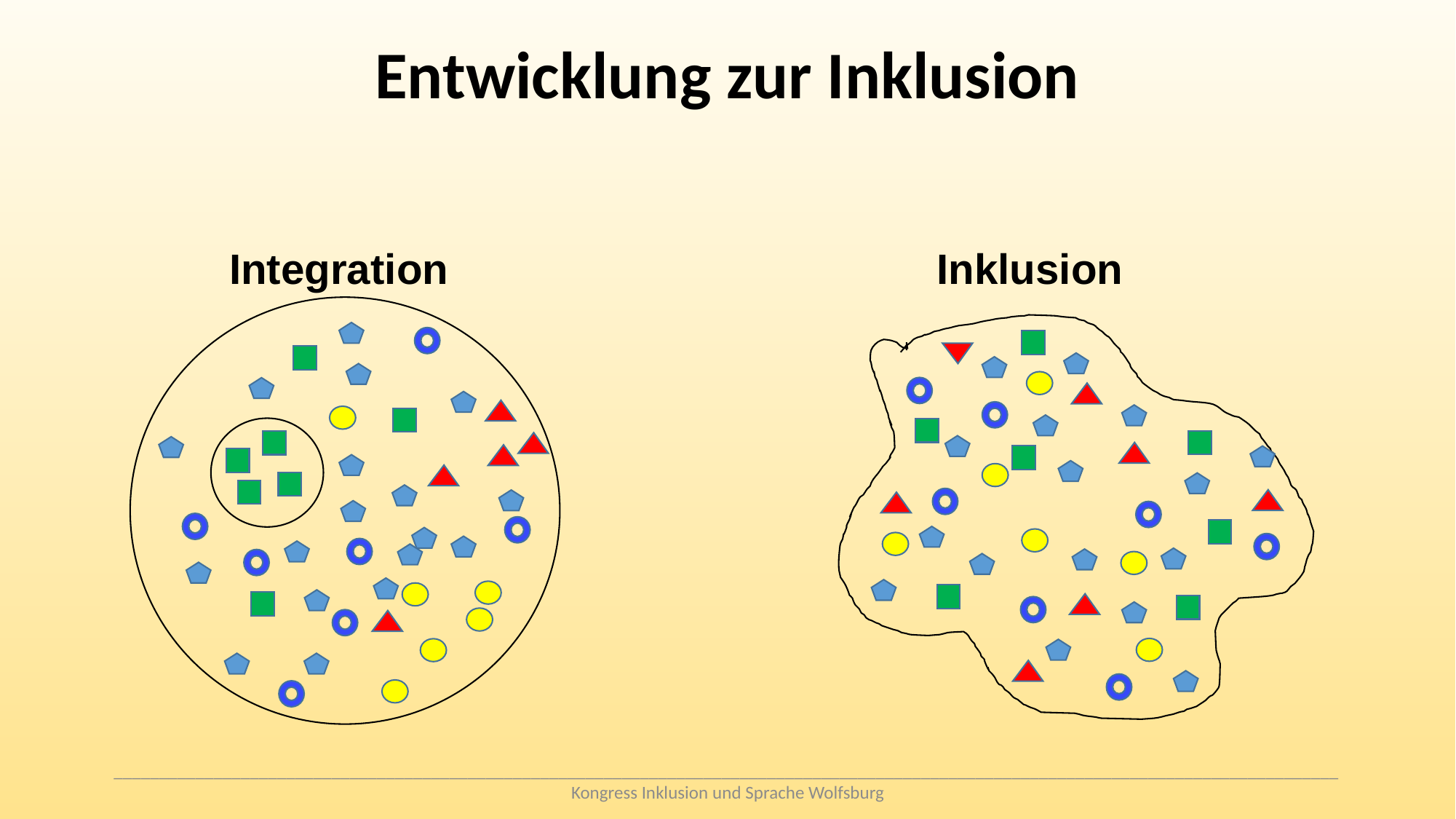

# Entwicklung zur Inklusion
          Integration
                Inklusion

_______________________________________________________________________________________________________________________________________
Kongress Inklusion und Sprache Wolfsburg